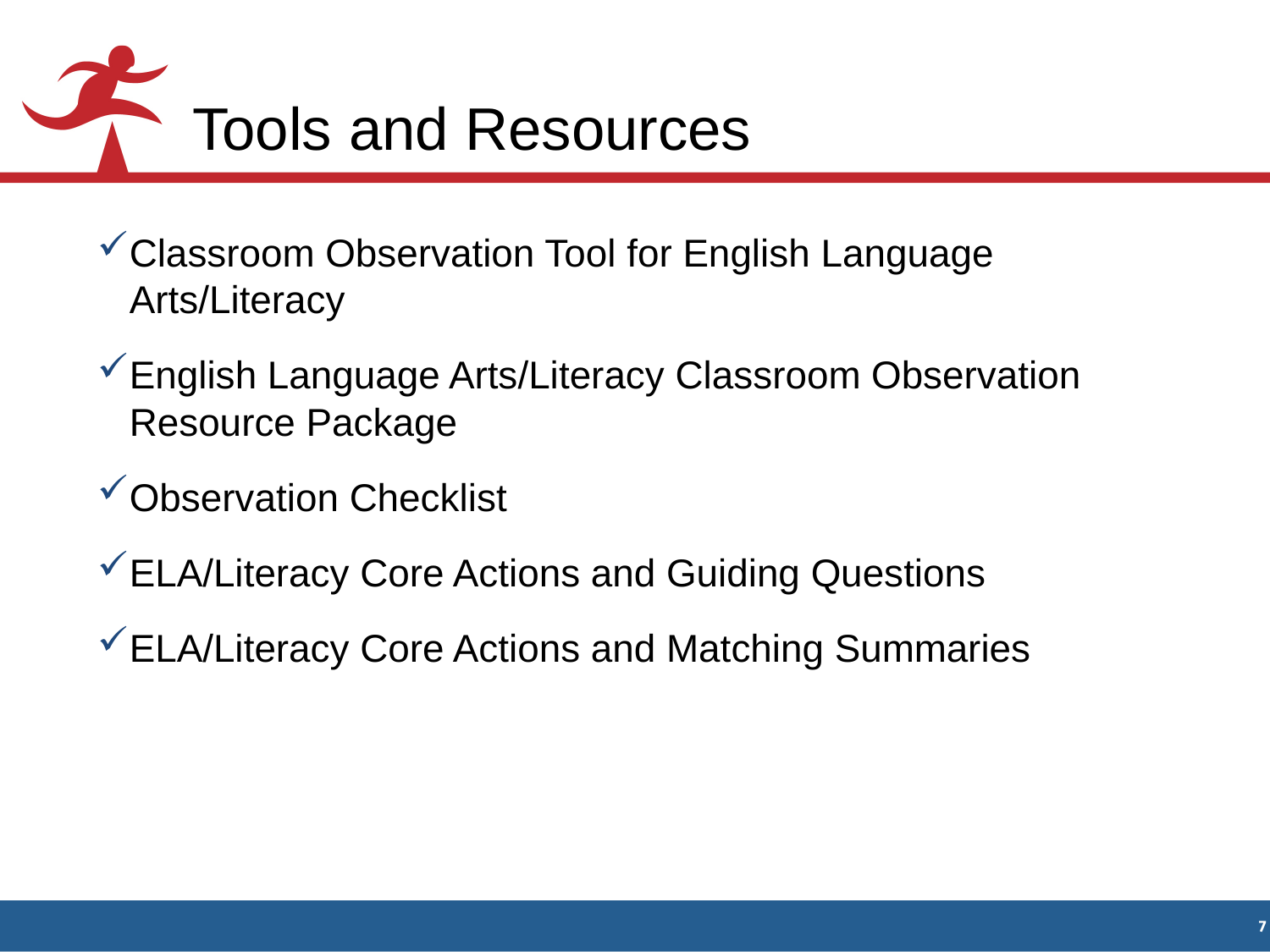

# Tools and Resources
Classroom Observation Tool for English Language Arts/Literacy
English Language Arts/Literacy Classroom Observation Resource Package
Observation Checklist
ELA/Literacy Core Actions and Guiding Questions
ELA/Literacy Core Actions and Matching Summaries